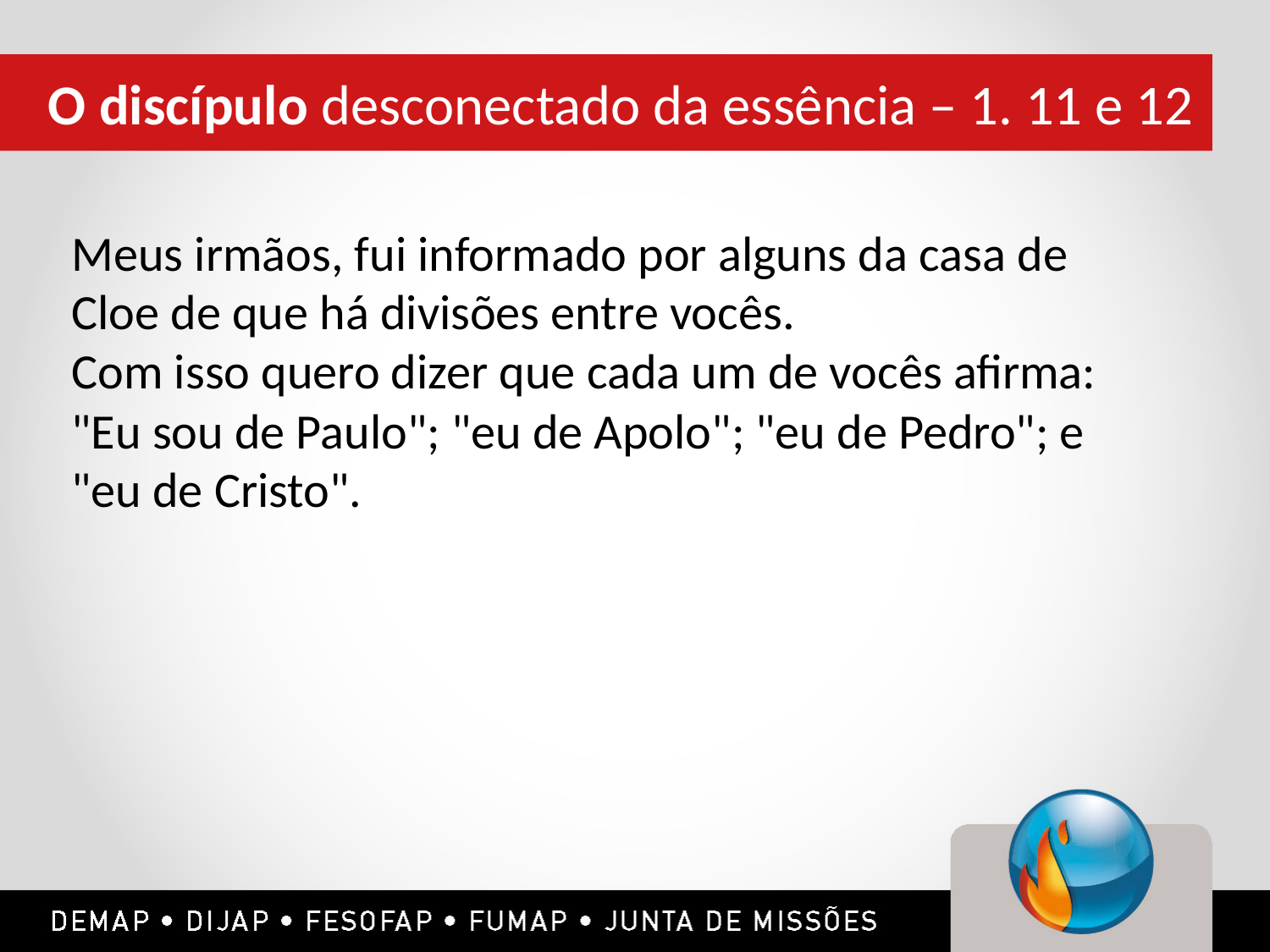

O discípulo desconectado da essência – 1. 11 e 12
Meus irmãos, fui informado por alguns da casa de Cloe de que há divisões entre vocês.
Com isso quero dizer que cada um de vocês afirma: "Eu sou de Paulo"; "eu de Apolo"; "eu de Pedro"; e "eu de Cristo".